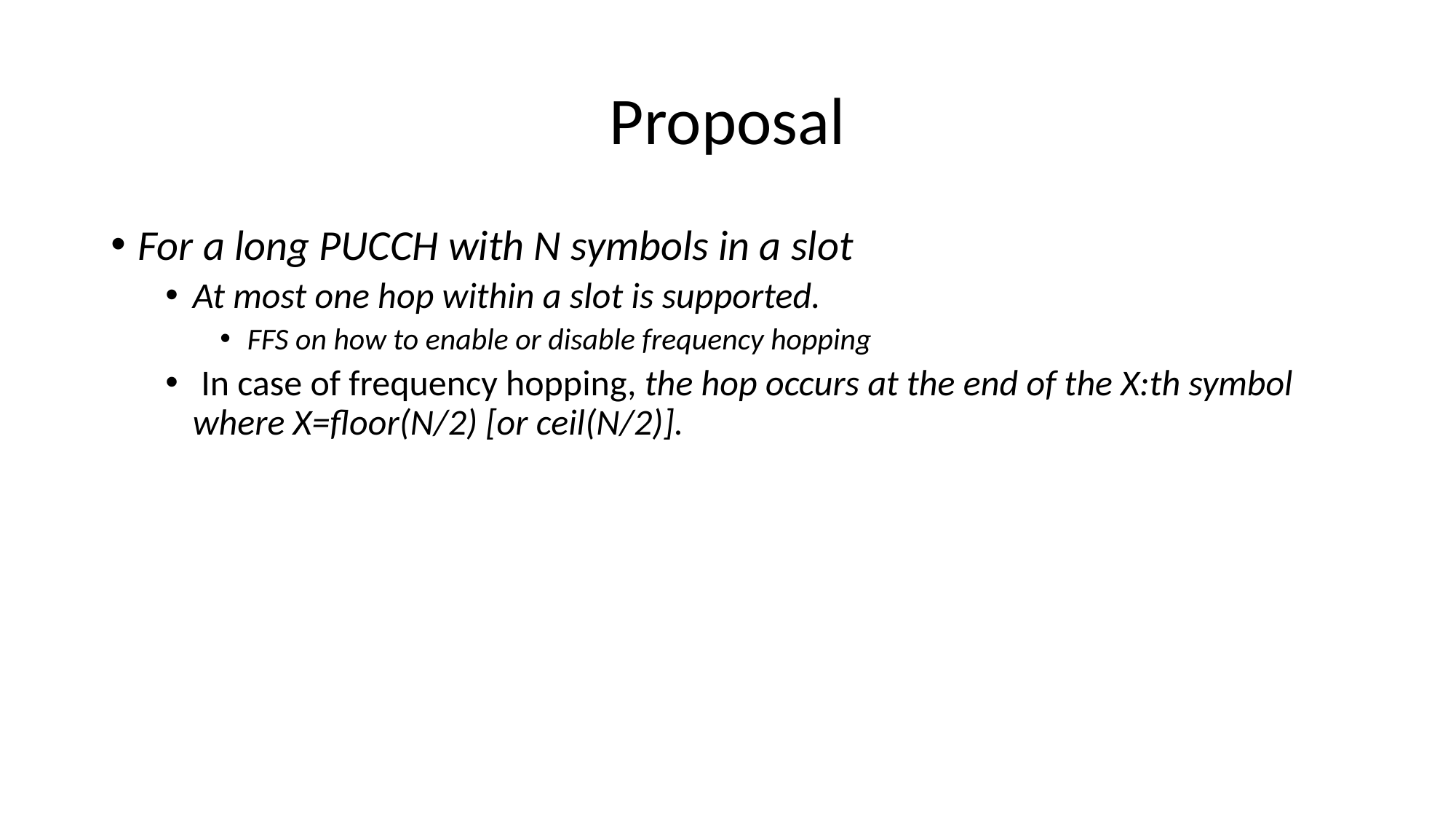

# Proposal
For a long PUCCH with N symbols in a slot
At most one hop within a slot is supported.
FFS on how to enable or disable frequency hopping
 In case of frequency hopping, the hop occurs at the end of the X:th symbol where X=floor(N/2) [or ceil(N/2)].